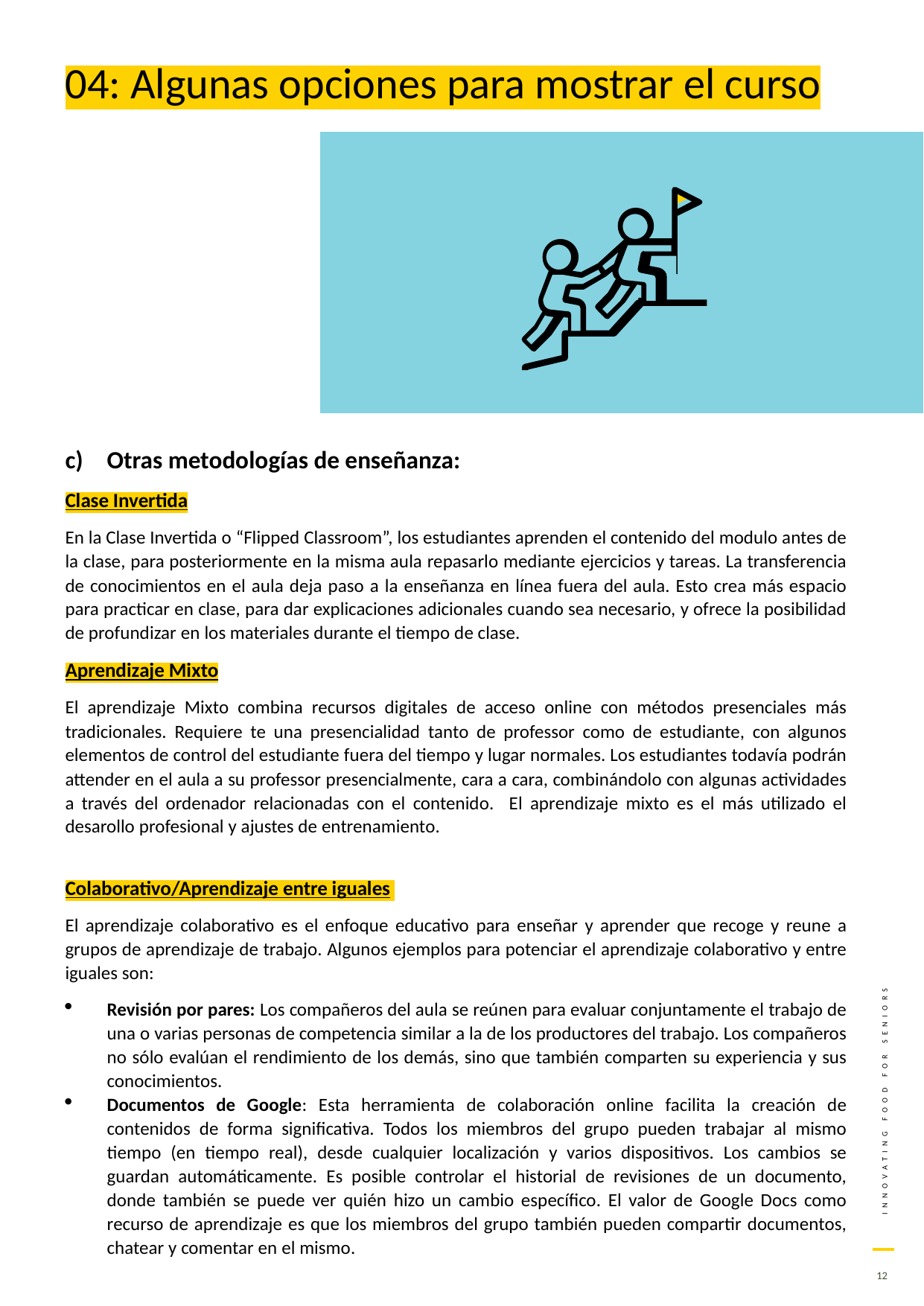

04: Algunas opciones para mostrar el curso

Otras metodologías de enseñanza:
Clase Invertida
En la Clase Invertida o “Flipped Classroom”, los estudiantes aprenden el contenido del modulo antes de la clase, para posteriormente en la misma aula repasarlo mediante ejercicios y tareas. La transferencia de conocimientos en el aula deja paso a la enseñanza en línea fuera del aula. Esto crea más espacio para practicar en clase, para dar explicaciones adicionales cuando sea necesario, y ofrece la posibilidad de profundizar en los materiales durante el tiempo de clase.
Aprendizaje Mixto
El aprendizaje Mixto combina recursos digitales de acceso online con métodos presenciales más tradicionales. Requiere te una presencialidad tanto de professor como de estudiante, con algunos elementos de control del estudiante fuera del tiempo y lugar normales. Los estudiantes todavía podrán attender en el aula a su professor presencialmente, cara a cara, combinándolo con algunas actividades a través del ordenador relacionadas con el contenido.  El aprendizaje mixto es el más utilizado el desarollo profesional y ajustes de entrenamiento.

Colaborativo/Aprendizaje entre iguales
El aprendizaje colaborativo es el enfoque educativo para enseñar y aprender que recoge y reune a grupos de aprendizaje de trabajo. Algunos ejemplos para potenciar el aprendizaje colaborativo y entre iguales son:
Revisión por pares: Los compañeros del aula se reúnen para evaluar conjuntamente el trabajo de una o varias personas de competencia similar a la de los productores del trabajo. Los compañeros no sólo evalúan el rendimiento de los demás, sino que también comparten su experiencia y sus conocimientos.
Documentos de Google: Esta herramienta de colaboración online facilita la creación de contenidos de forma significativa. Todos los miembros del grupo pueden trabajar al mismo tiempo (en tiempo real), desde cualquier localización y varios dispositivos. Los cambios se guardan automáticamente. Es posible controlar el historial de revisiones de un documento, donde también se puede ver quién hizo un cambio específico. El valor de Google Docs como recurso de aprendizaje es que los miembros del grupo también pueden compartir documentos, chatear y comentar en el mismo.